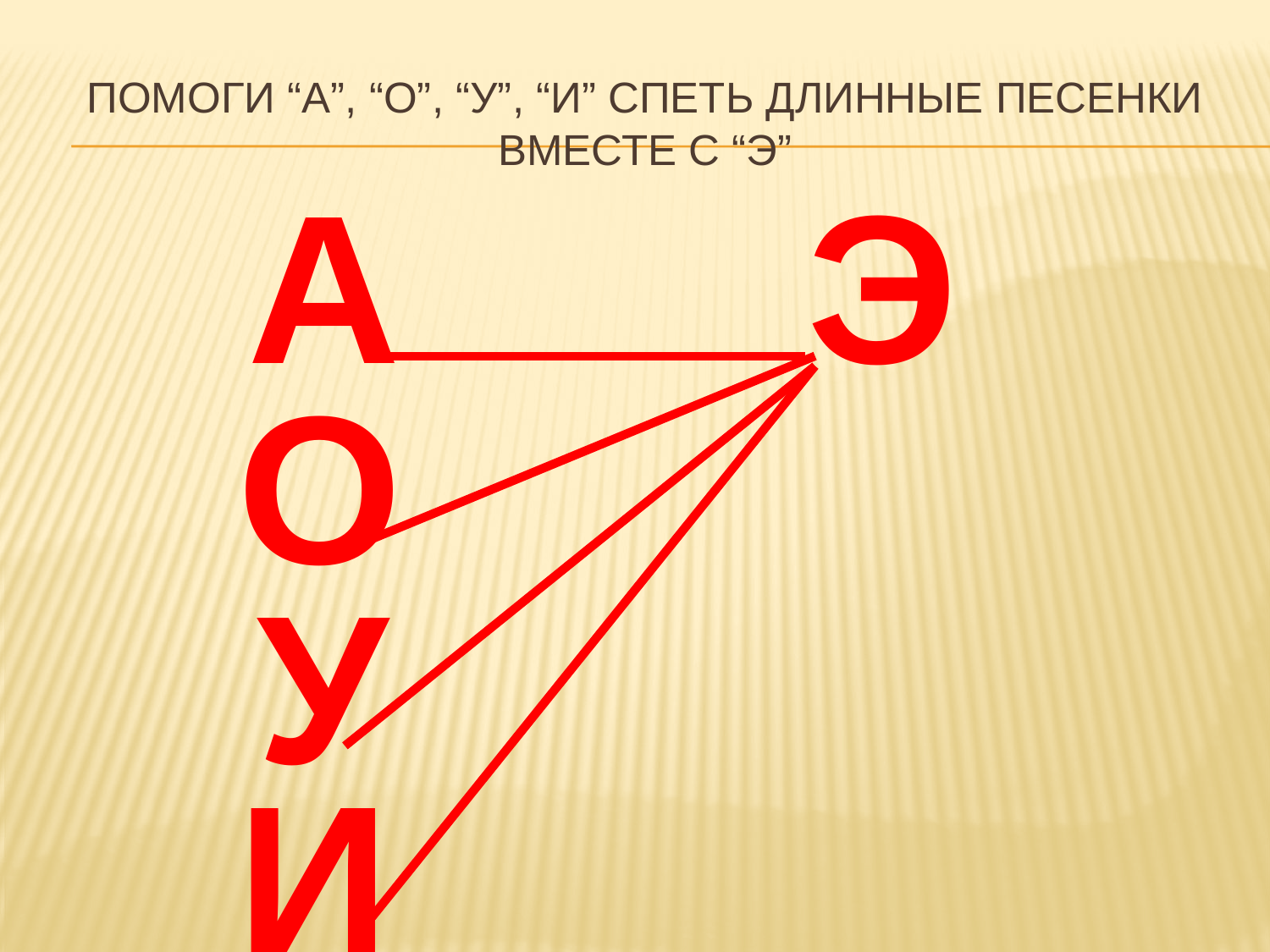

# Помоги “А”, “о”, “У”, “И” спеть длиннЫЕ песенкИ вместе с “э”
А
Э
О
У
И